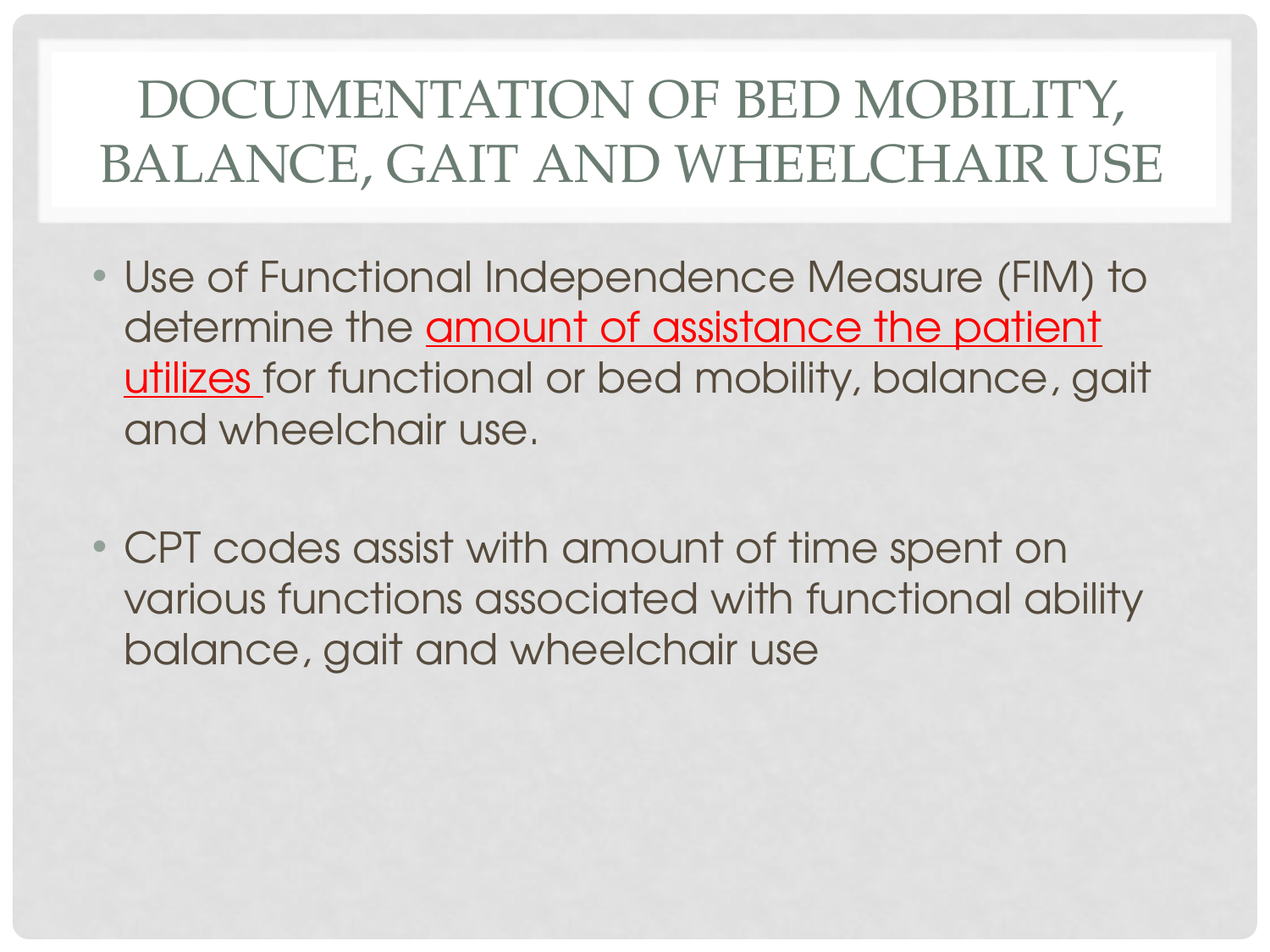

# Documentation of Bed Mobility, Balance, Gait and Wheelchair Use
Use of Functional Independence Measure (FIM) to determine the amount of assistance the patient utilizes for functional or bed mobility, balance, gait and wheelchair use.

CPT codes assist with amount of time spent on various functions associated with functional ability balance, gait and wheelchair use